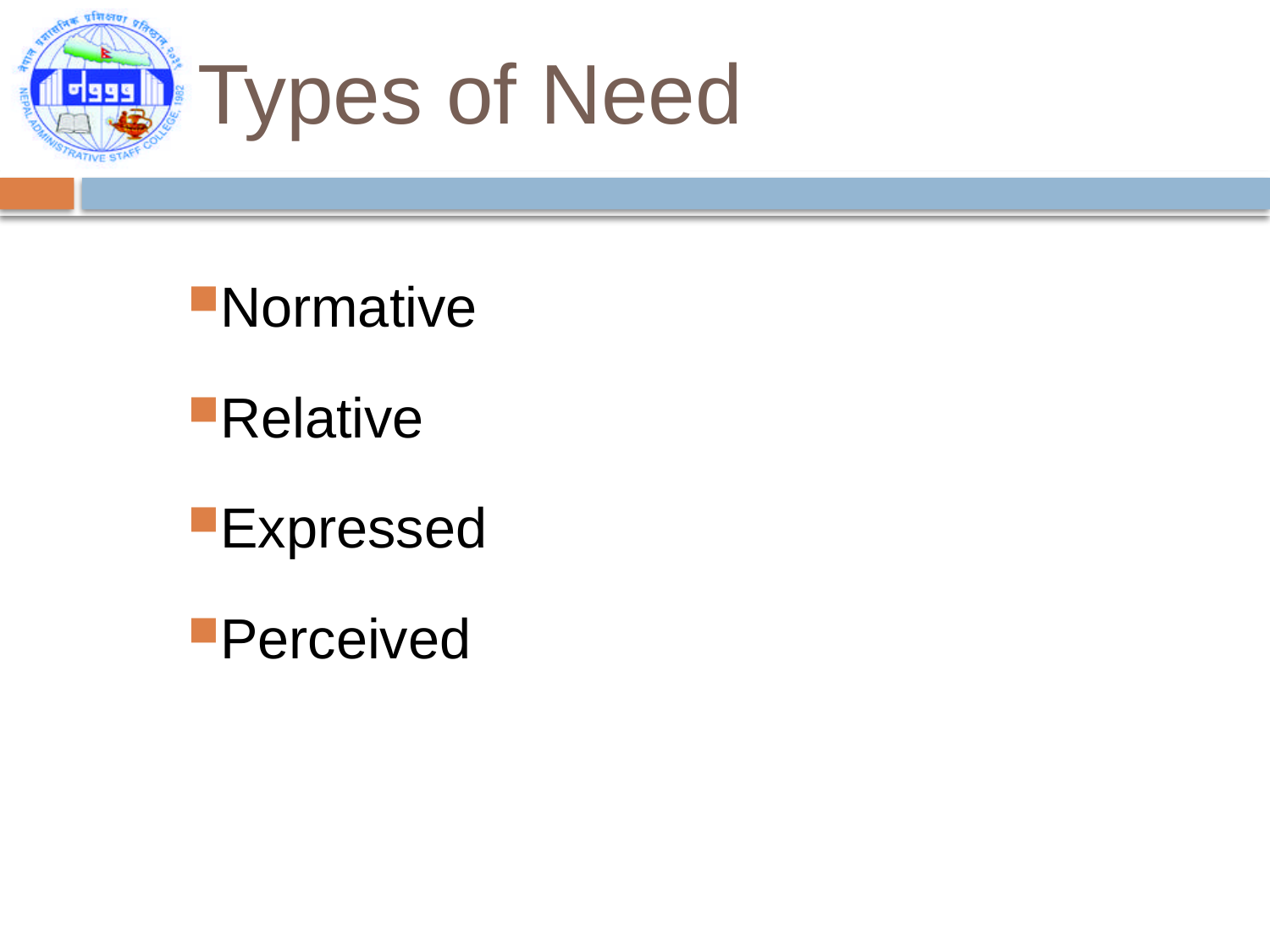

# Types of Need
Normative
Relative
Expressed
Perceived